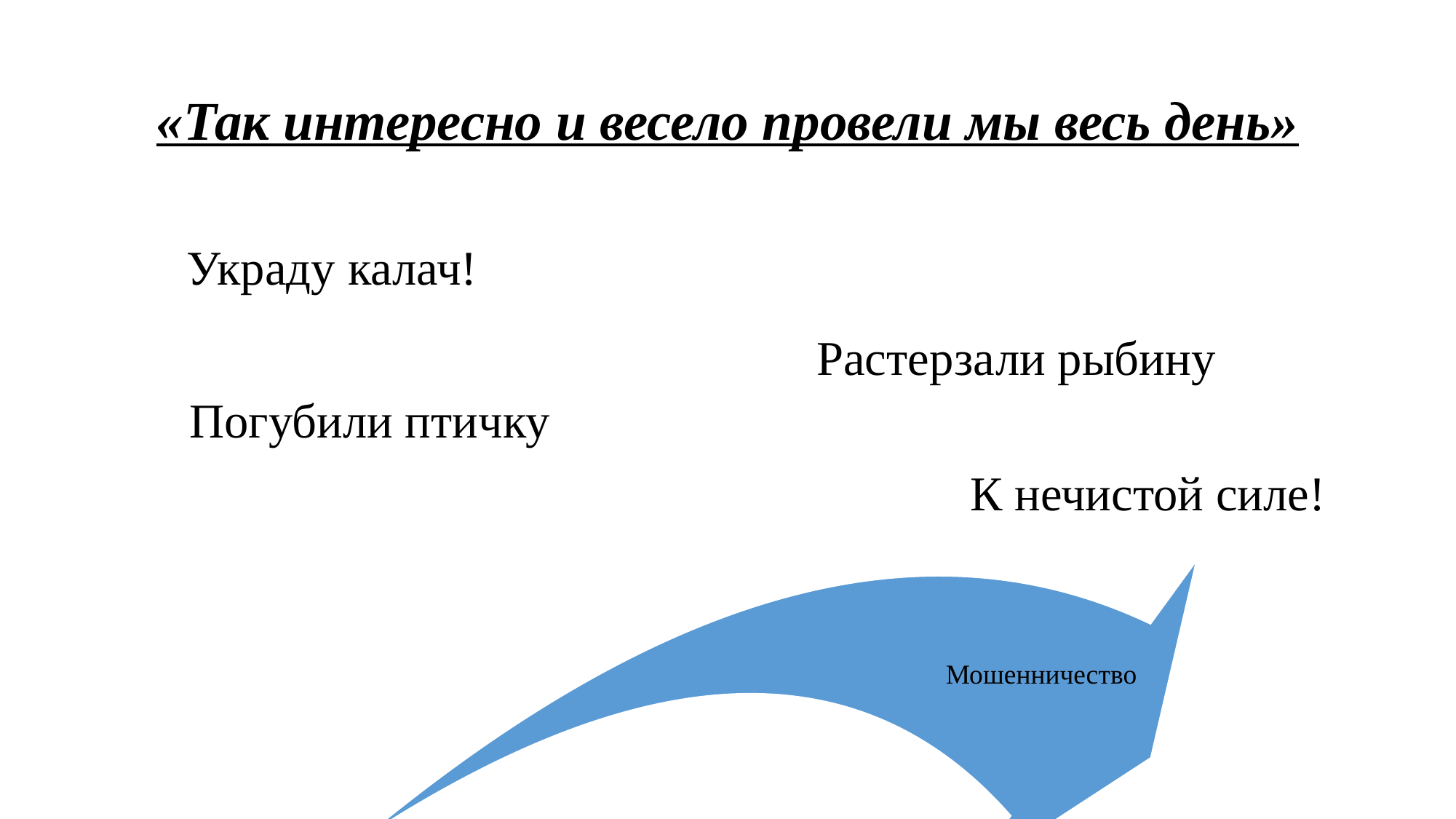

# «Так интересно и весело провели мы весь день»
Украду калач!
Растерзали рыбину
Погубили птичку
К нечистой силе!
Мошенничество